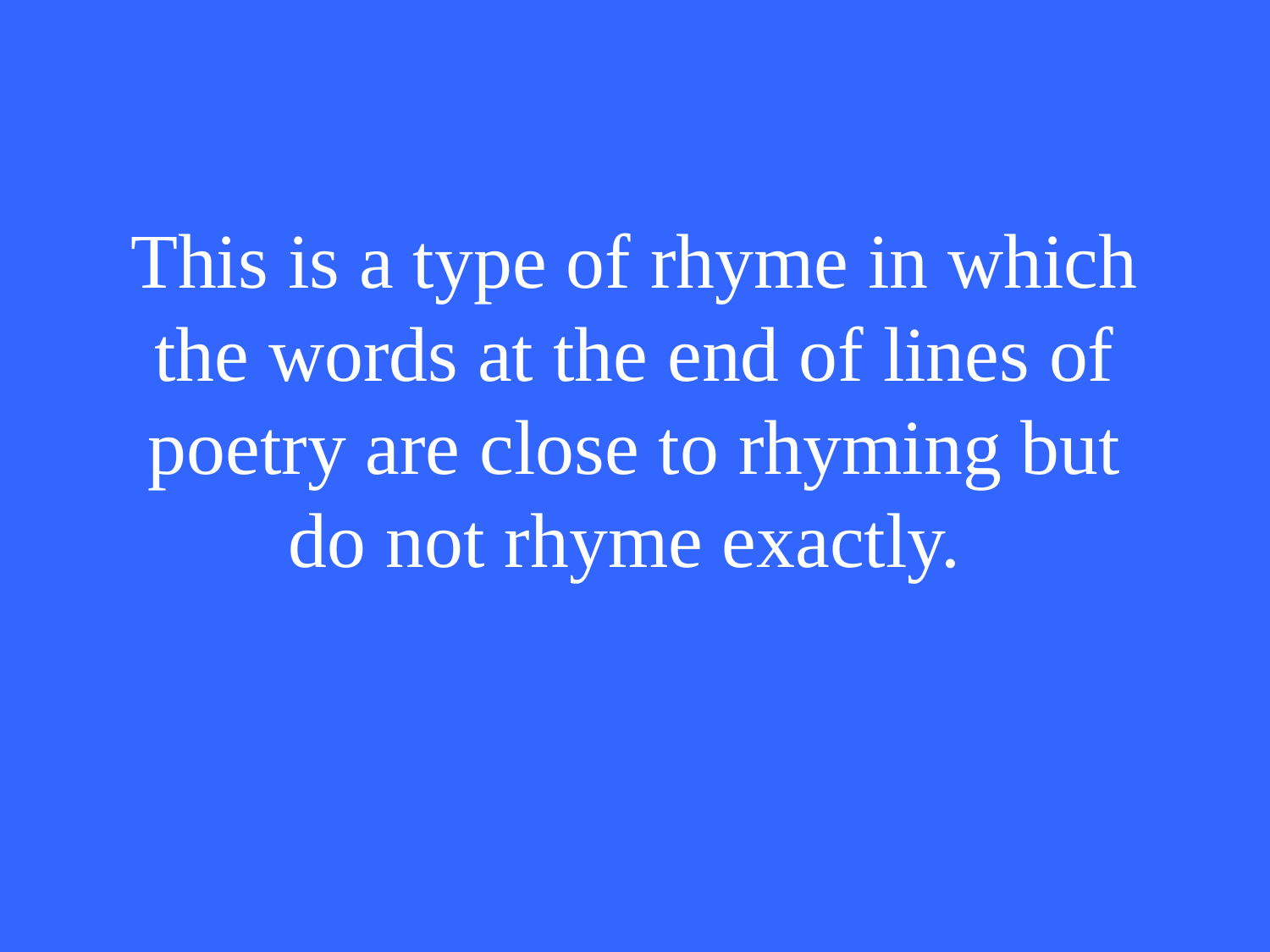

# This is a type of rhyme in which the words at the end of lines of poetry are close to rhyming but do not rhyme exactly.